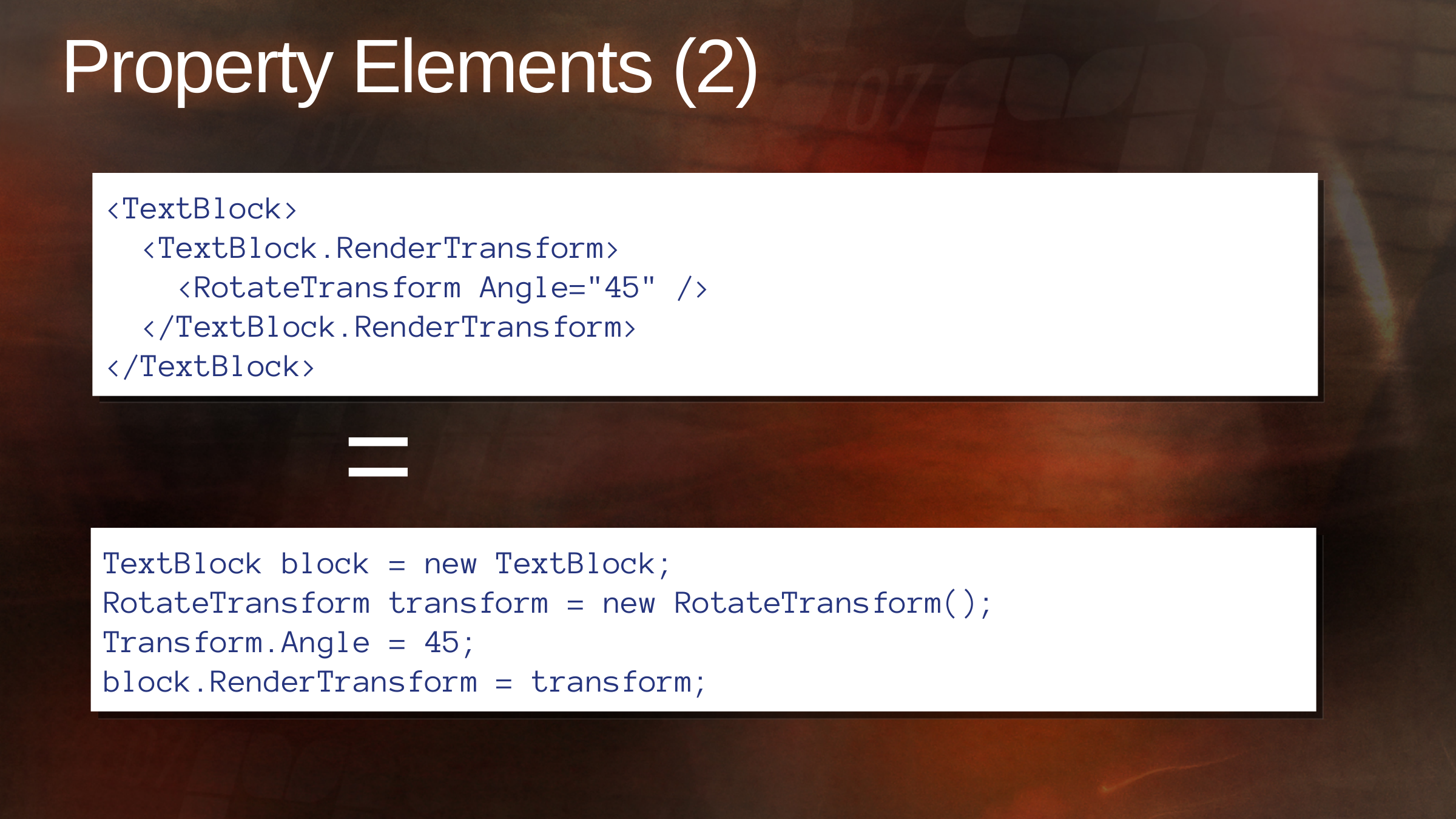

# Property Elements (2)
<TextBlock>
  <TextBlock.RenderTransform>
    <RotateTransform Angle="45" />
  </TextBlock.RenderTransform>
</TextBlock>
=

TextBlock block = new TextBlock;
RotateTransform transform = new RotateTransform();
Transform.Angle = 45;
block.RenderTransform = transform;